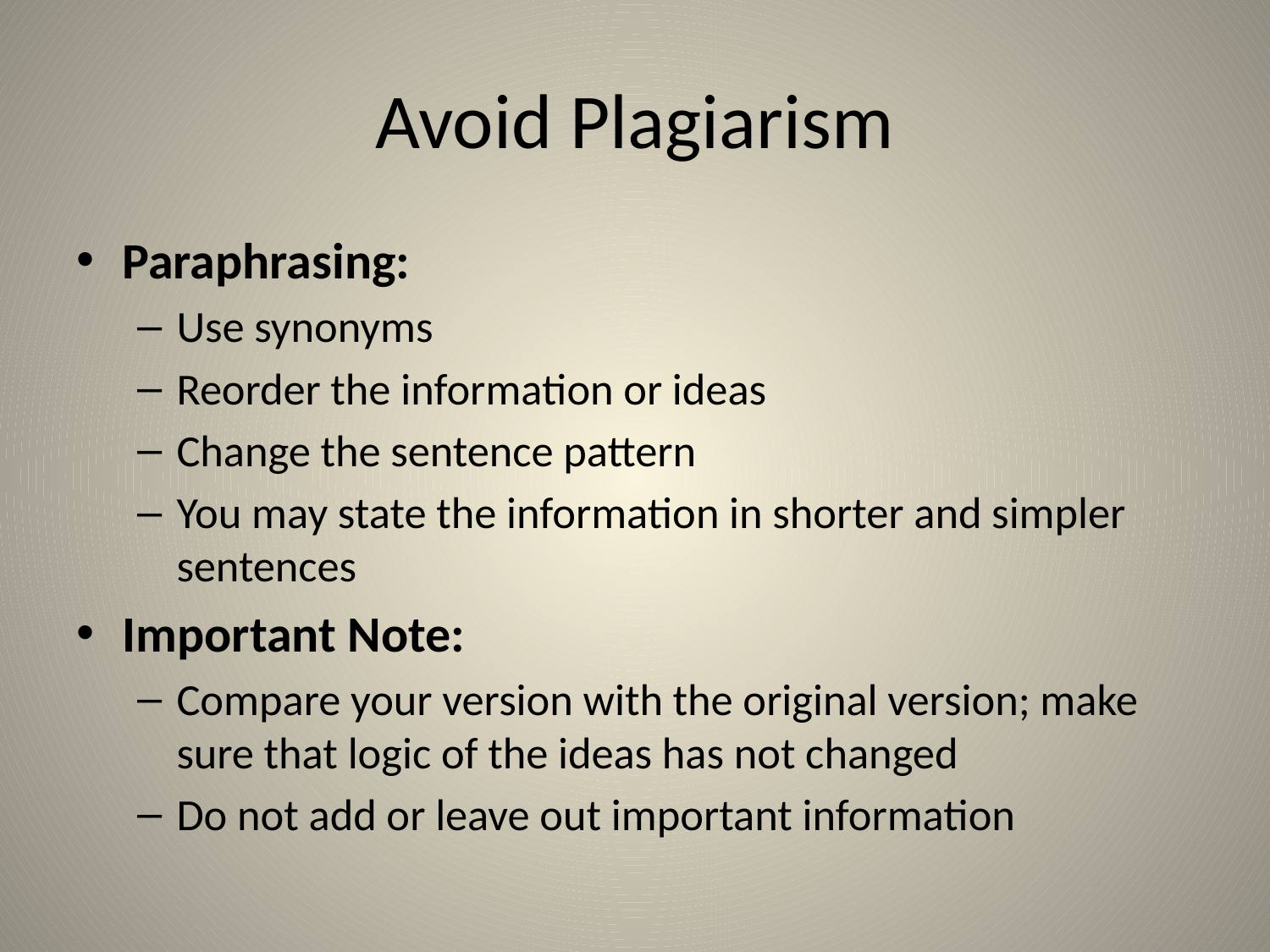

# Avoid Plagiarism
Paraphrasing:
Use synonyms
Reorder the information or ideas
Change the sentence pattern
You may state the information in shorter and simpler sentences
Important Note:
Compare your version with the original version; make sure that logic of the ideas has not changed
Do not add or leave out important information